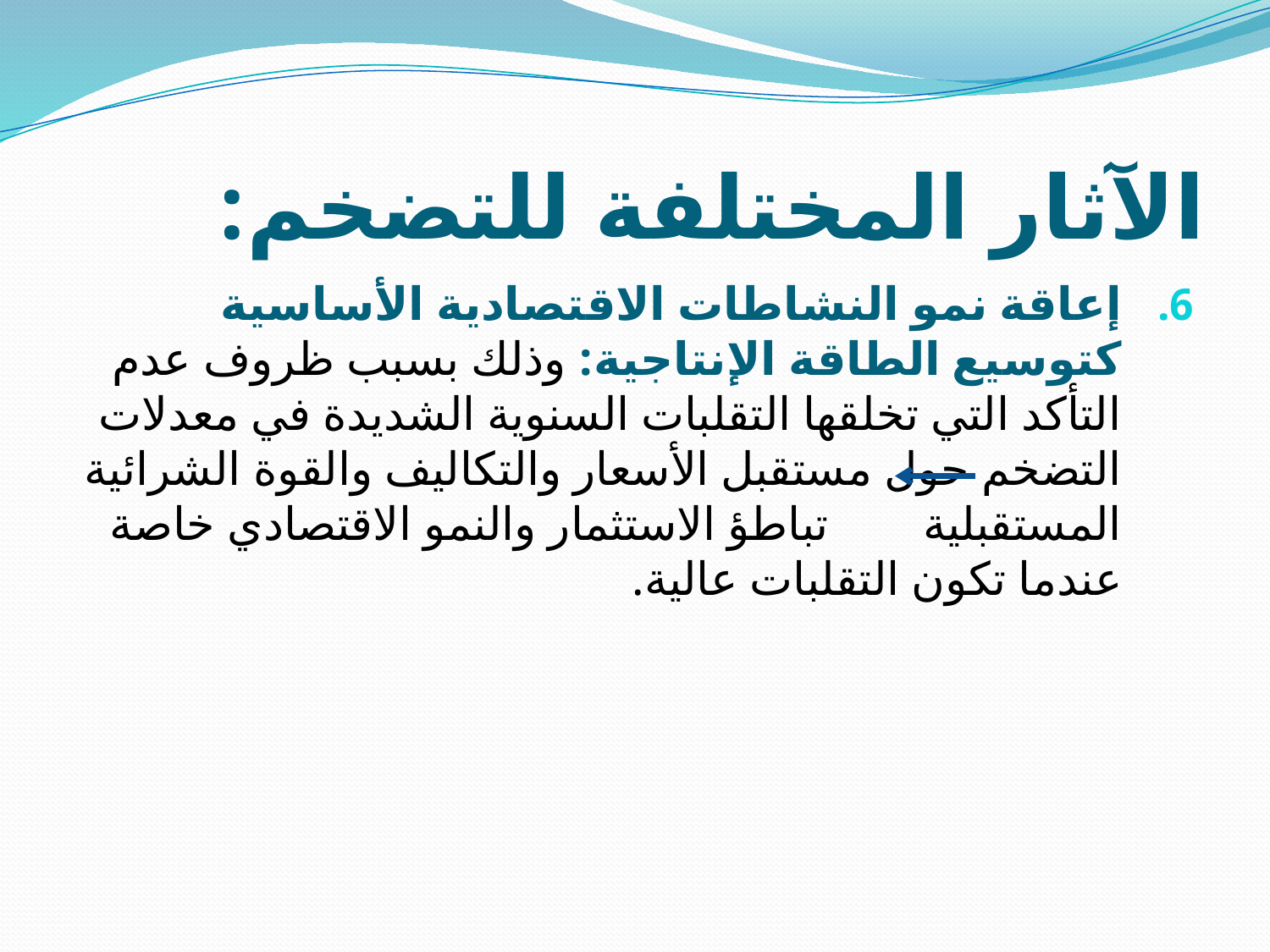

# الآثار المختلفة للتضخم:
إعاقة نمو النشاطات الاقتصادية الأساسية كتوسيع الطاقة الإنتاجية: وذلك بسبب ظروف عدم التأكد التي تخلقها التقلبات السنوية الشديدة في معدلات التضخم حول مستقبل الأسعار والتكاليف والقوة الشرائية المستقبلية        تباطؤ الاستثمار والنمو الاقتصادي خاصة عندما تكون التقلبات عالية.